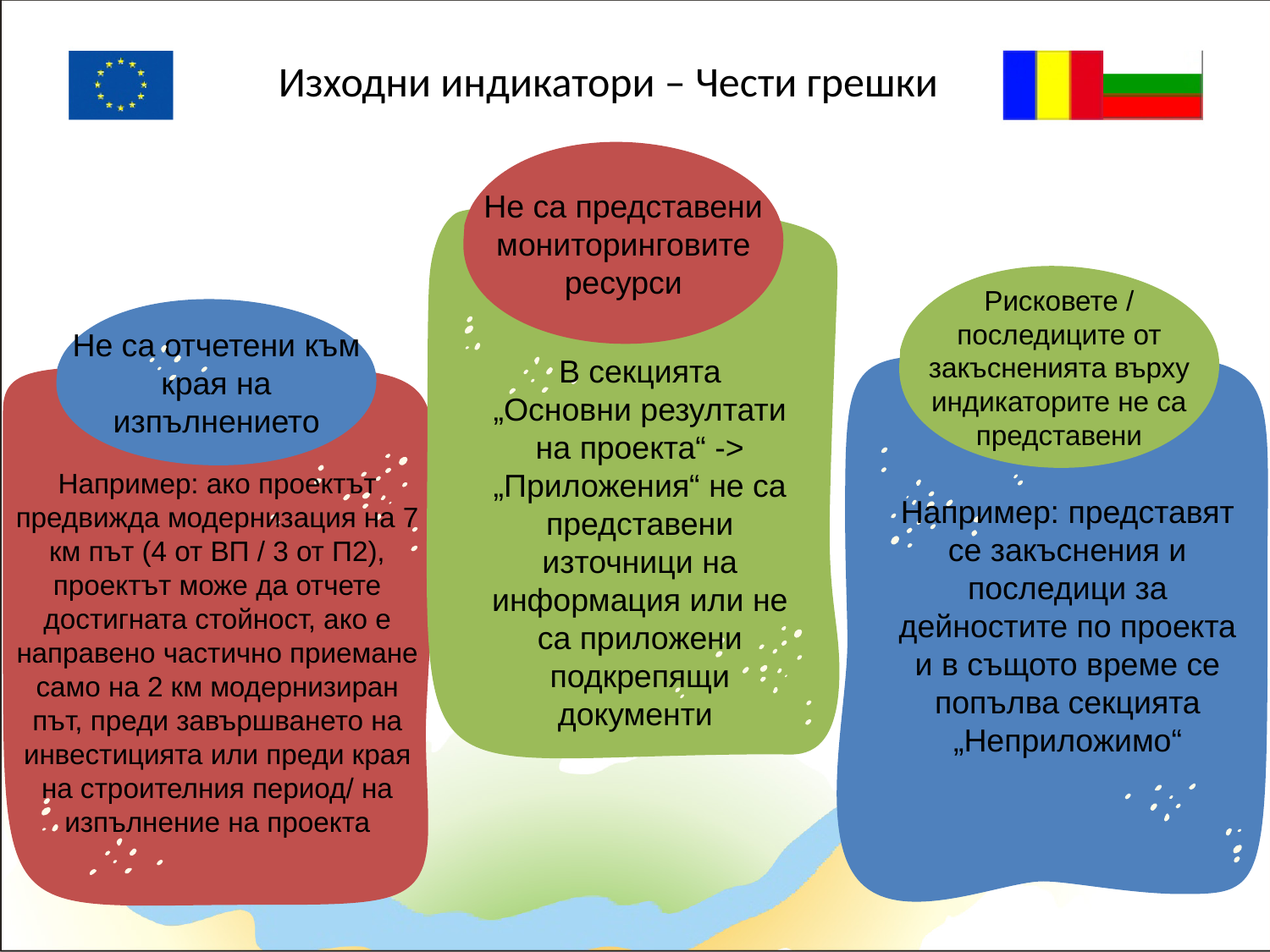

# Изходни индикатори – Чести грешки
Не са представени мониторинговите ресурси

В секцията „Основни резултати на проекта“ -> „Приложения“ не са представени източници на информация или не са приложени подкрепящи документи
Рисковете / последиците от закъсненията върху индикаторите не са представени
Не са отчетени към края на изпълнението

Например: ако проектът предвижда модернизация на 7 км път (4 от ВП / 3 от П2), проектът може да отчете достигната стойност, ако е направено частично приемане само на 2 км модернизиран път, преди завършването на инвестицията или преди края на строителния период/ на изпълнение на проекта

Например: представят се закъснения и последици за дейностите по проекта и в същото време се попълва секцията „Неприложимо“